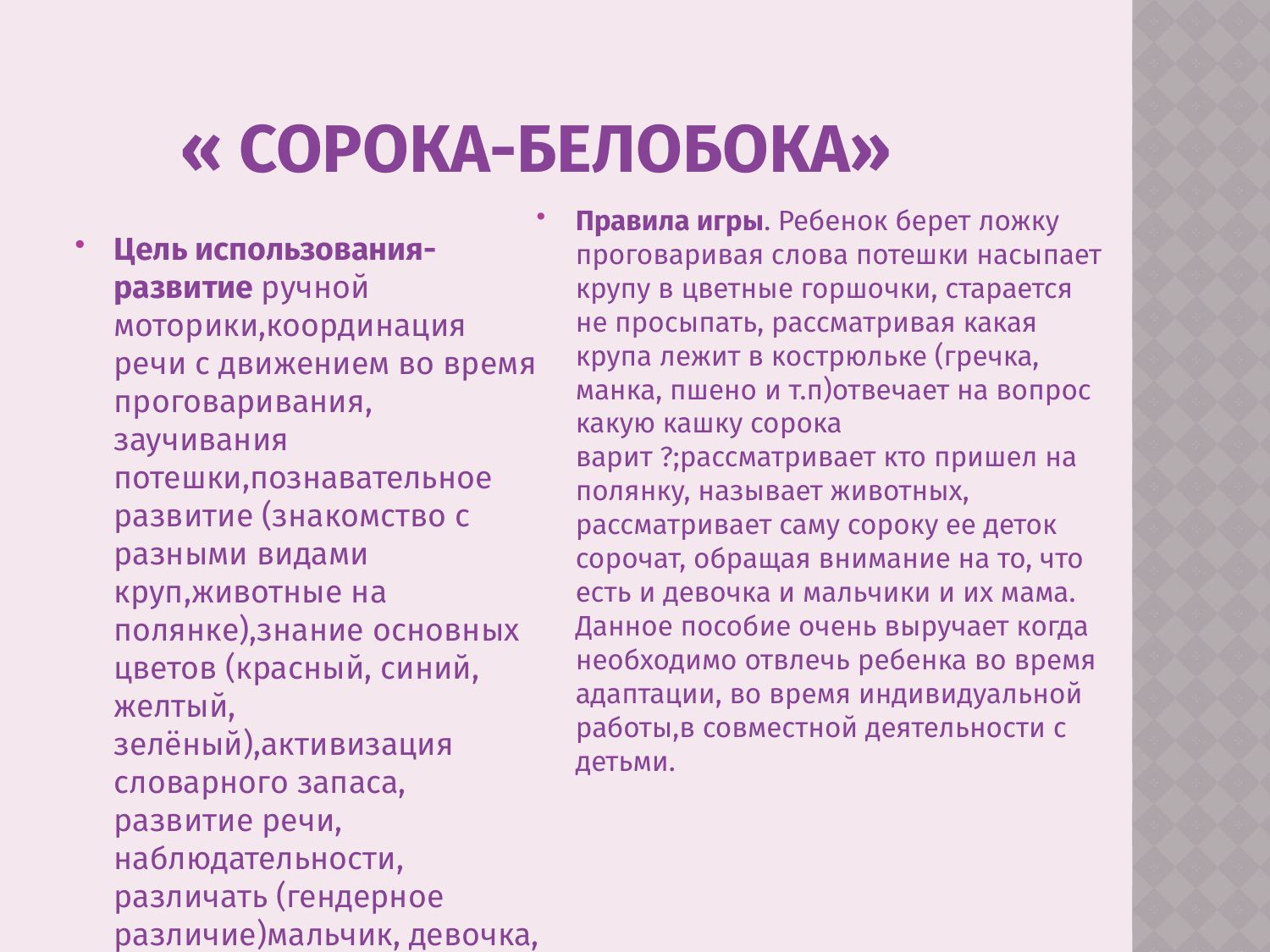

# « сорока-Белобока»
Правила игры. Ребенок берет ложку проговаривая слова потешки насыпает крупу в цветные горшочки, старается не просыпать, рассматривая какая крупа лежит в кострюльке (гречка, манка, пшено и т.п)отвечает на вопрос какую кашку сорока варит ?;рассматривает кто пришел на полянку, называет животных, рассматривает саму сороку ее деток сорочат, обращая внимание на то, что есть и девочка и мальчики и их мама. Данное пособие очень выручает когда необходимо отвлечь ребенка во время адаптации, во время индивидуальной работы,в совместной деятельности с детьми.
Цель использования-развитие ручной моторики,координация речи с движением во время проговаривания, заучивания потешки,познавательное развитие (знакомство с разными видами круп,животные на полянке),знание основных цветов (красный, синий, желтый, зелёный),активизация  словарного запаса, развитие речи, наблюдательности, различать (гендерное различие)мальчик, девочка, взрослый.